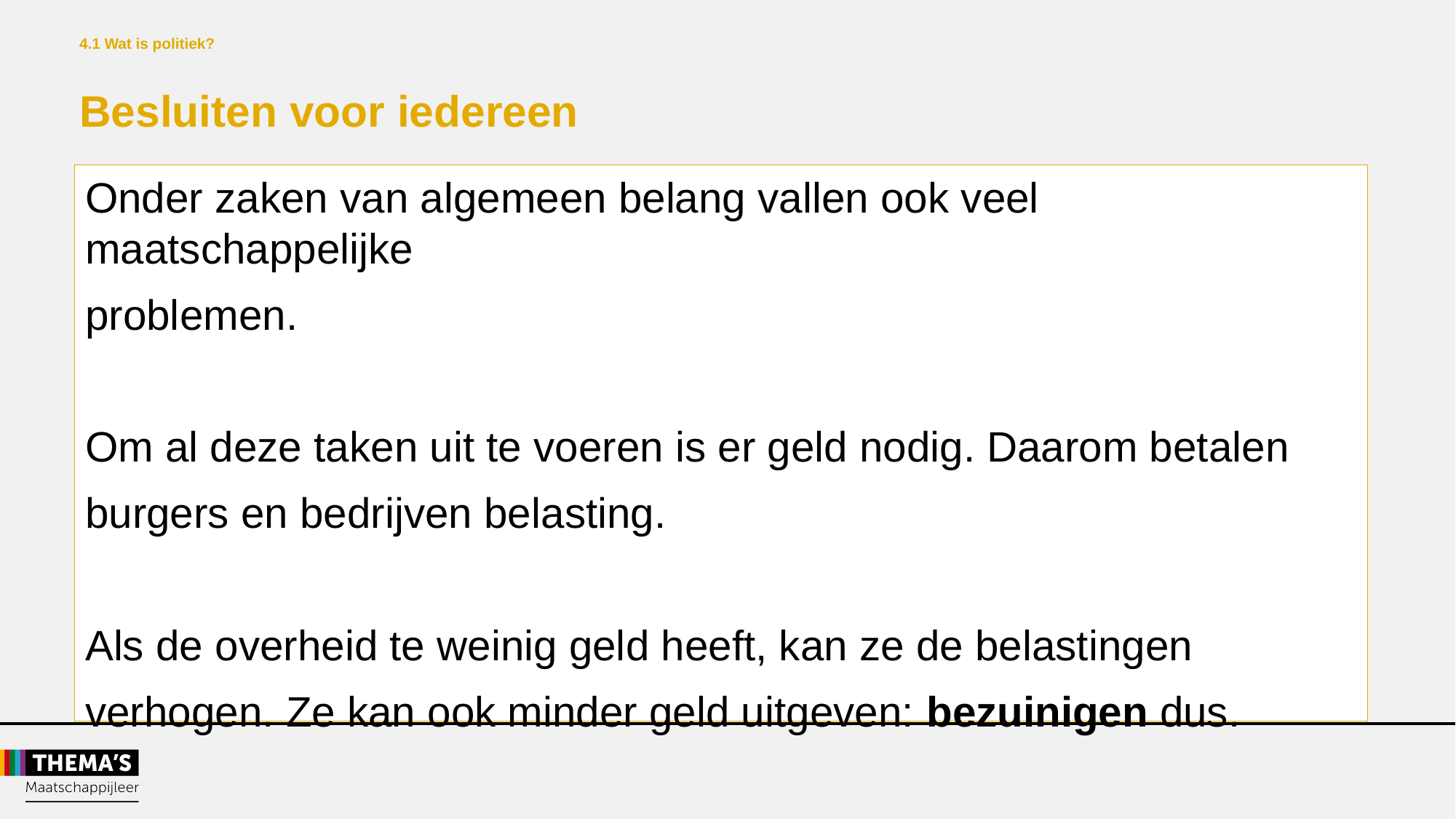

4.1 Wat is politiek?
Besluiten voor iedereen
Onder zaken van algemeen belang vallen ook veel maatschappelijke
problemen.

Om al deze taken uit te voeren is er geld nodig. Daarom betalen
burgers en bedrijven belasting.

Als de overheid te weinig geld heeft, kan ze de belastingen
verhogen. Ze kan ook minder geld uitgeven: bezuinigen dus.